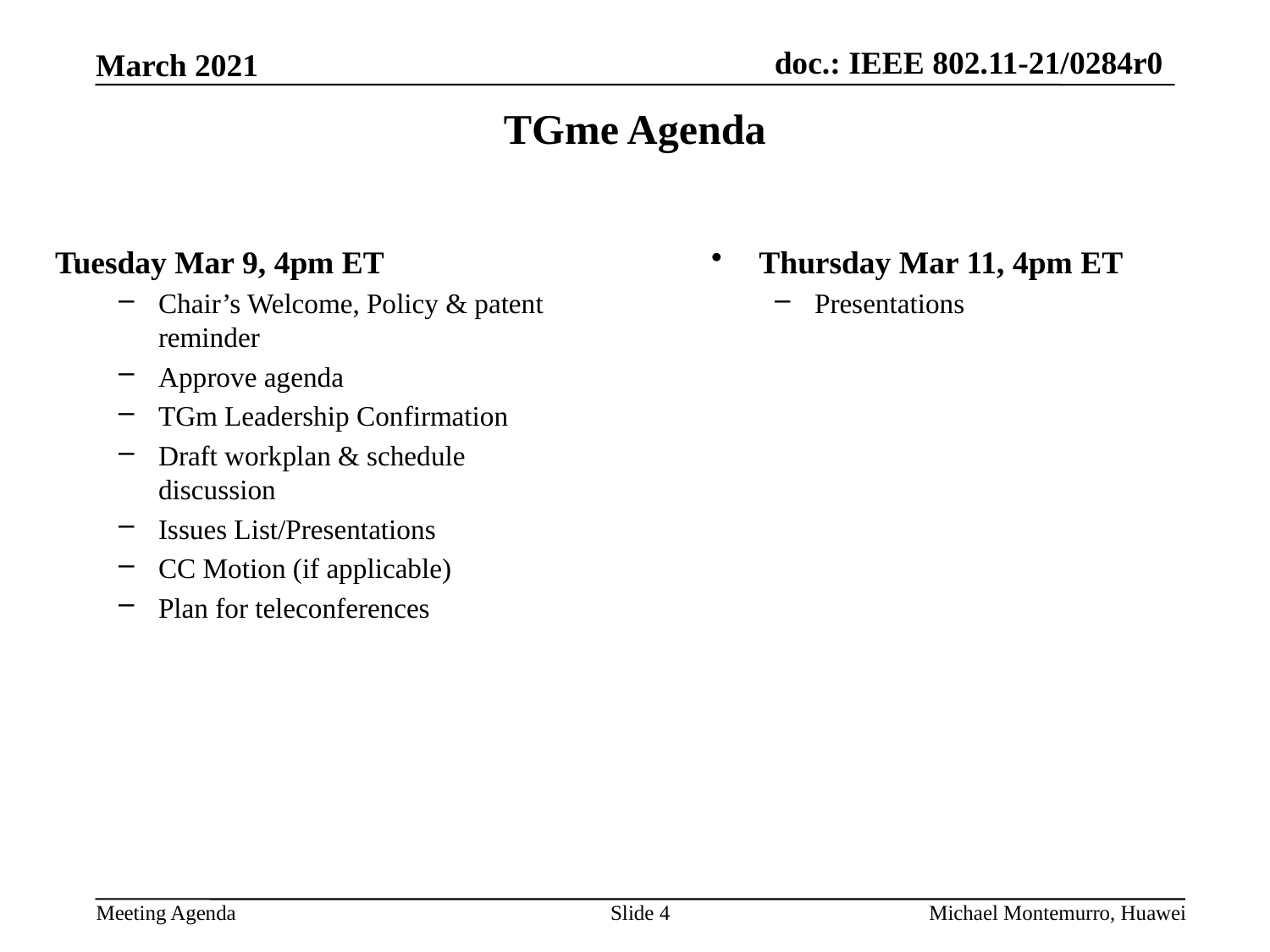

March 2021
# TGme Agenda
Tuesday Mar 9, 4pm ET
Chair’s Welcome, Policy & patent reminder
Approve agenda
TGm Leadership Confirmation
Draft workplan & schedule discussion
Issues List/Presentations
CC Motion (if applicable)
Plan for teleconferences
Thursday Mar 11, 4pm ET
Presentations
Slide 4
Michael Montemurro, Huawei